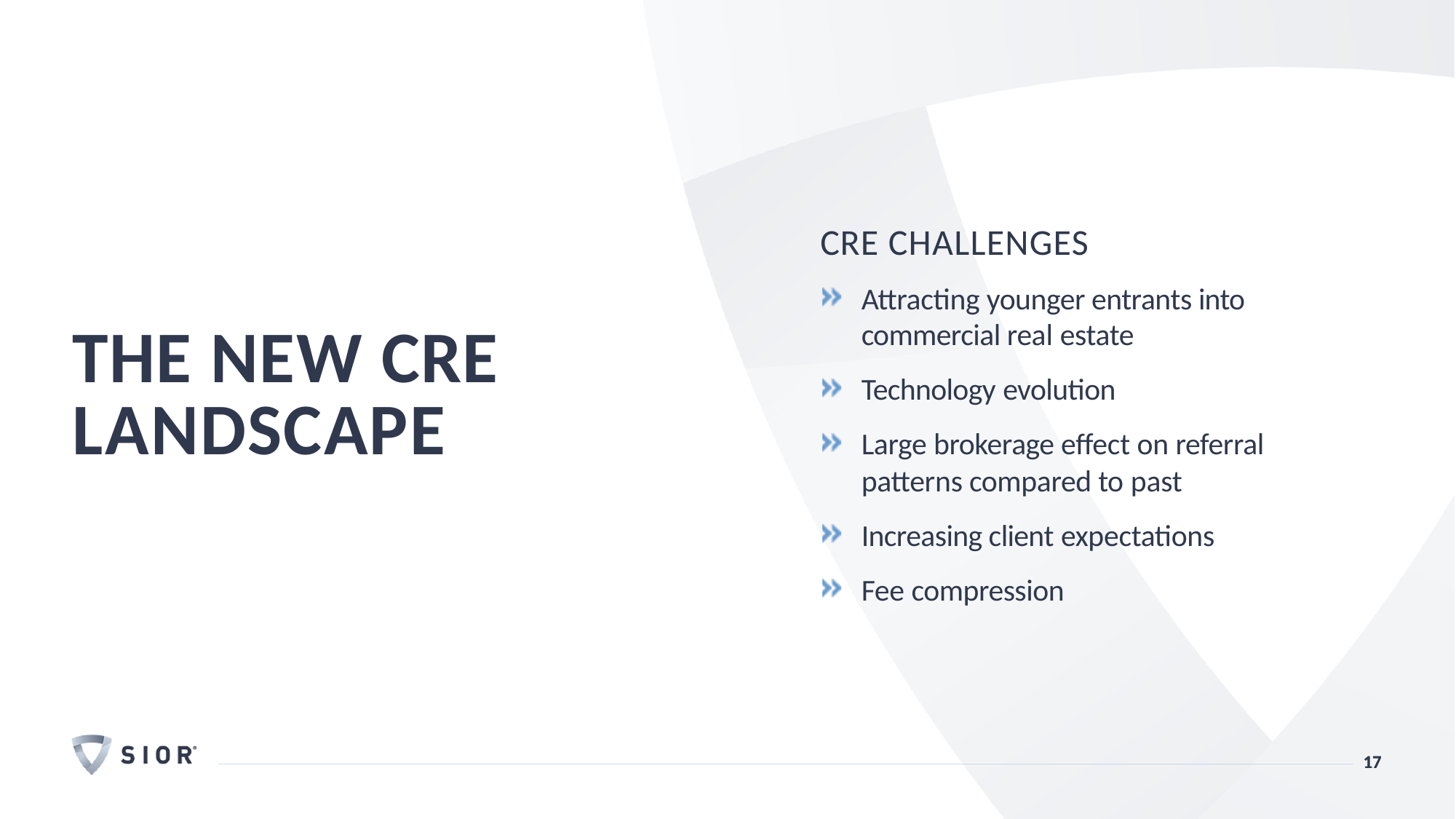

# CRE CHALLENGES
Attracting younger entrants into  commercial real estate
Technology evolution
Large brokerage effect on referral  patterns compared to past
Increasing client expectations
Fee compression
THE NEW CRE  LANDSCAPE
	17